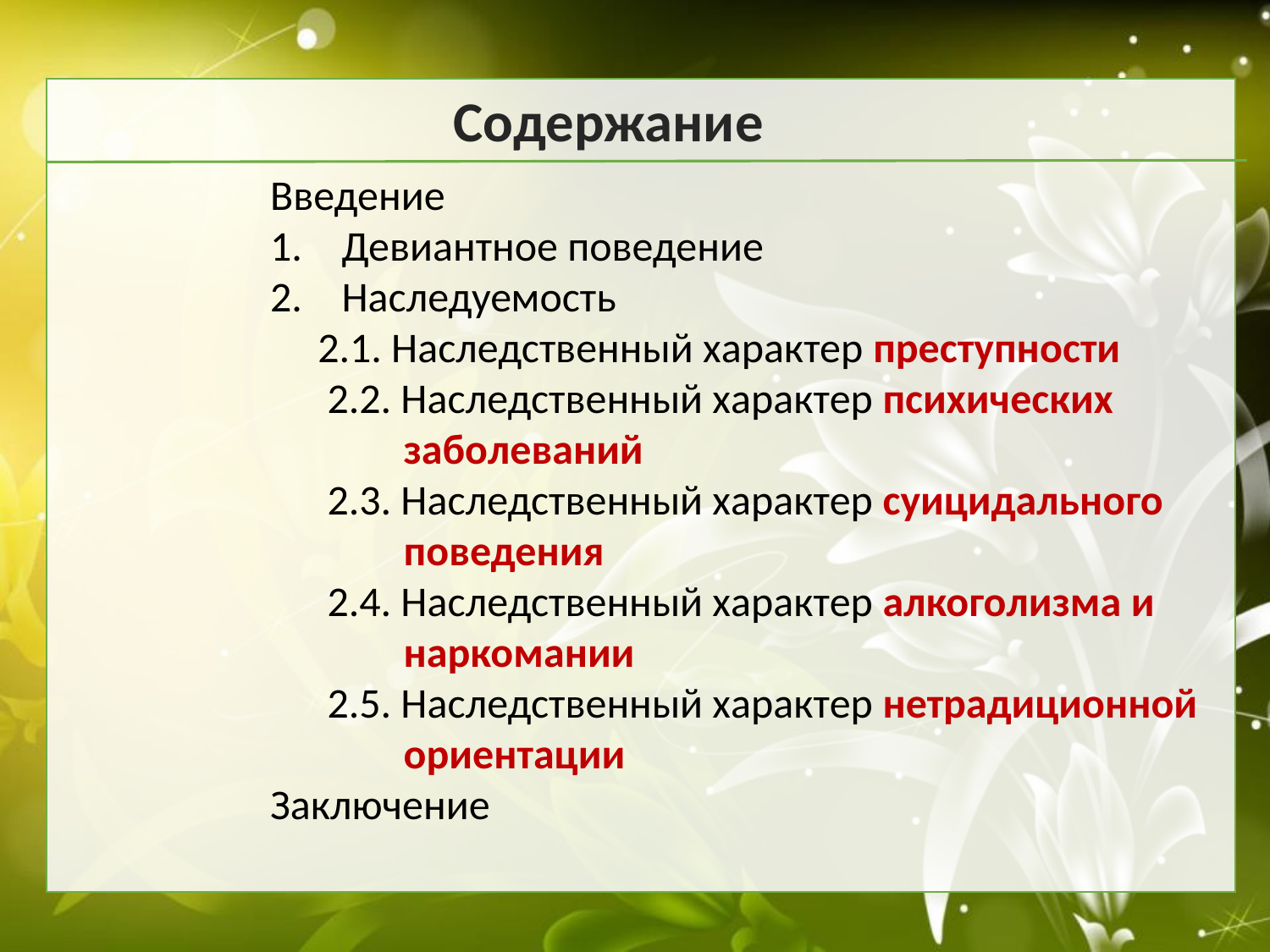

Содержание

Введение
Девиантное поведение
Наследуемость
     2.1. Наследственный характер преступности
      2.2. Наследственный характер психических
              заболеваний
      2.3. Наследственный характер суицидального
              поведения
      2.4. Наследственный характер алкоголизма и
              наркомании
      2.5. Наследственный характер нетрадиционной
              ориентации
Заключение